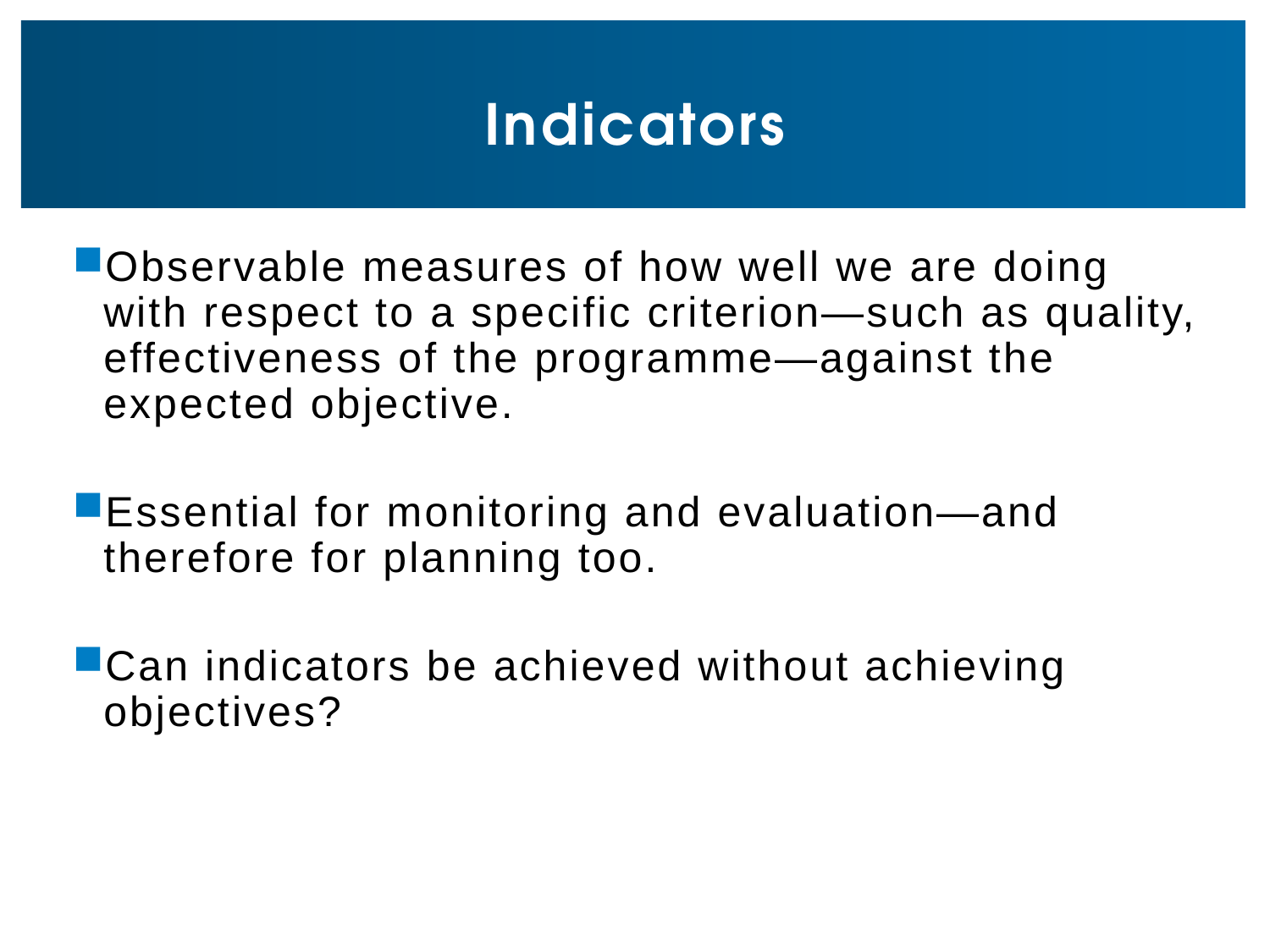

# Indicators
Observable measures of how well we are doing with respect to a specific criterion—such as quality, effectiveness of the programme—against the expected objective.

Essential for monitoring and evaluation—and therefore for planning too.

Can indicators be achieved without achieving objectives?